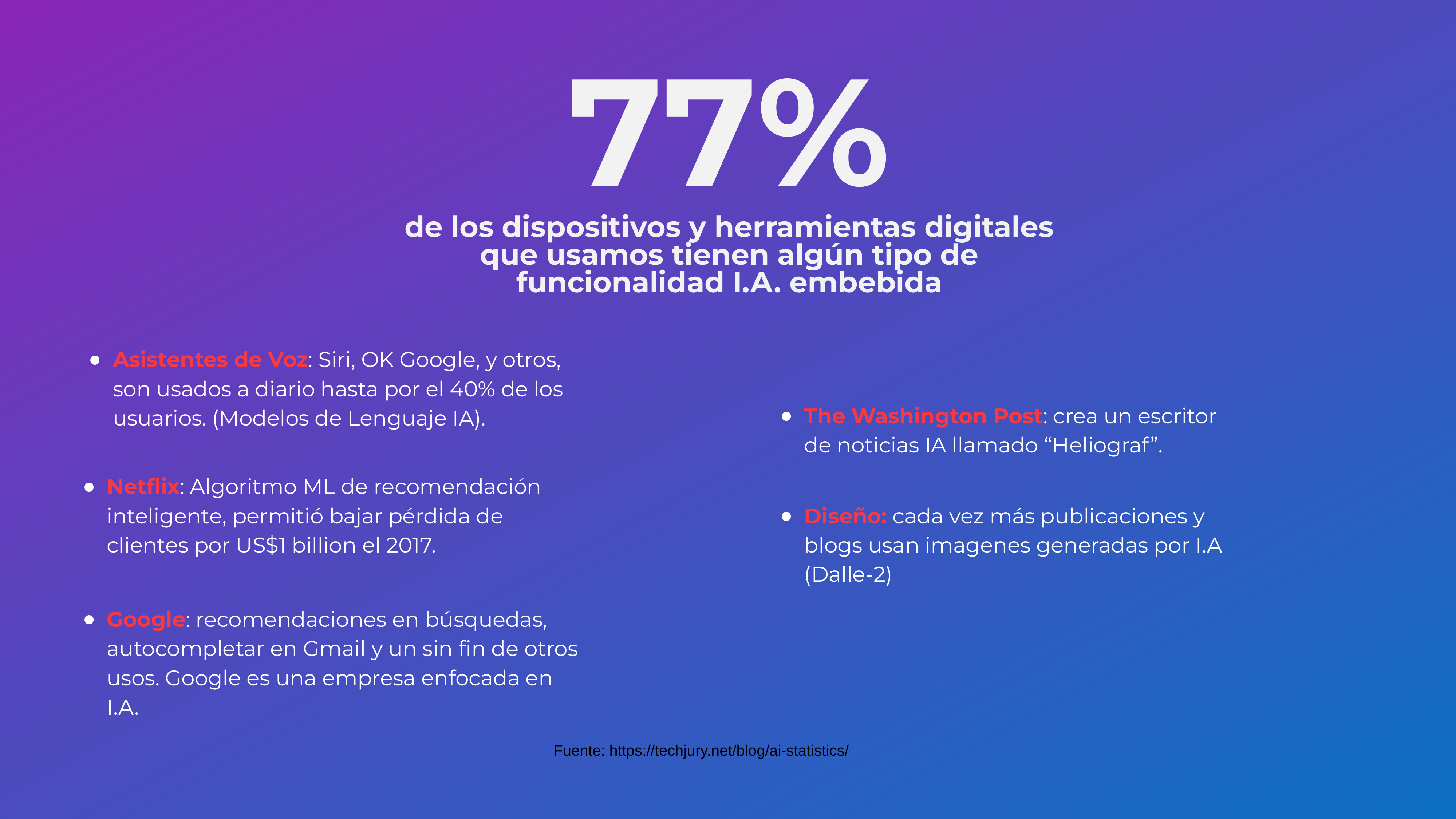

77%
de los dispositivos y herramientas digitales que usamos tienen algún tipo de funcionalidad I.A. embebida
Asistentes de Voz: Siri, OK Google, y otros, son usados a diario hasta por el 40% de los usuarios. (Modelos de Lenguaje IA).
The Washington Post: crea un escritor de noticias IA llamado “Heliograf”.
Netflix: Algoritmo ML de recomendación inteligente, permitió bajar pérdida de clientes por US$1 billion el 2017.
Diseño: cada vez más publicaciones y blogs usan imagenes generadas por I.A (Dalle-2)
Google: recomendaciones en búsquedas, autocompletar en Gmail y un sin fin de otros usos. Google es una empresa enfocada en I.A.
Fuente: https://techjury.net/blog/ai-statistics/